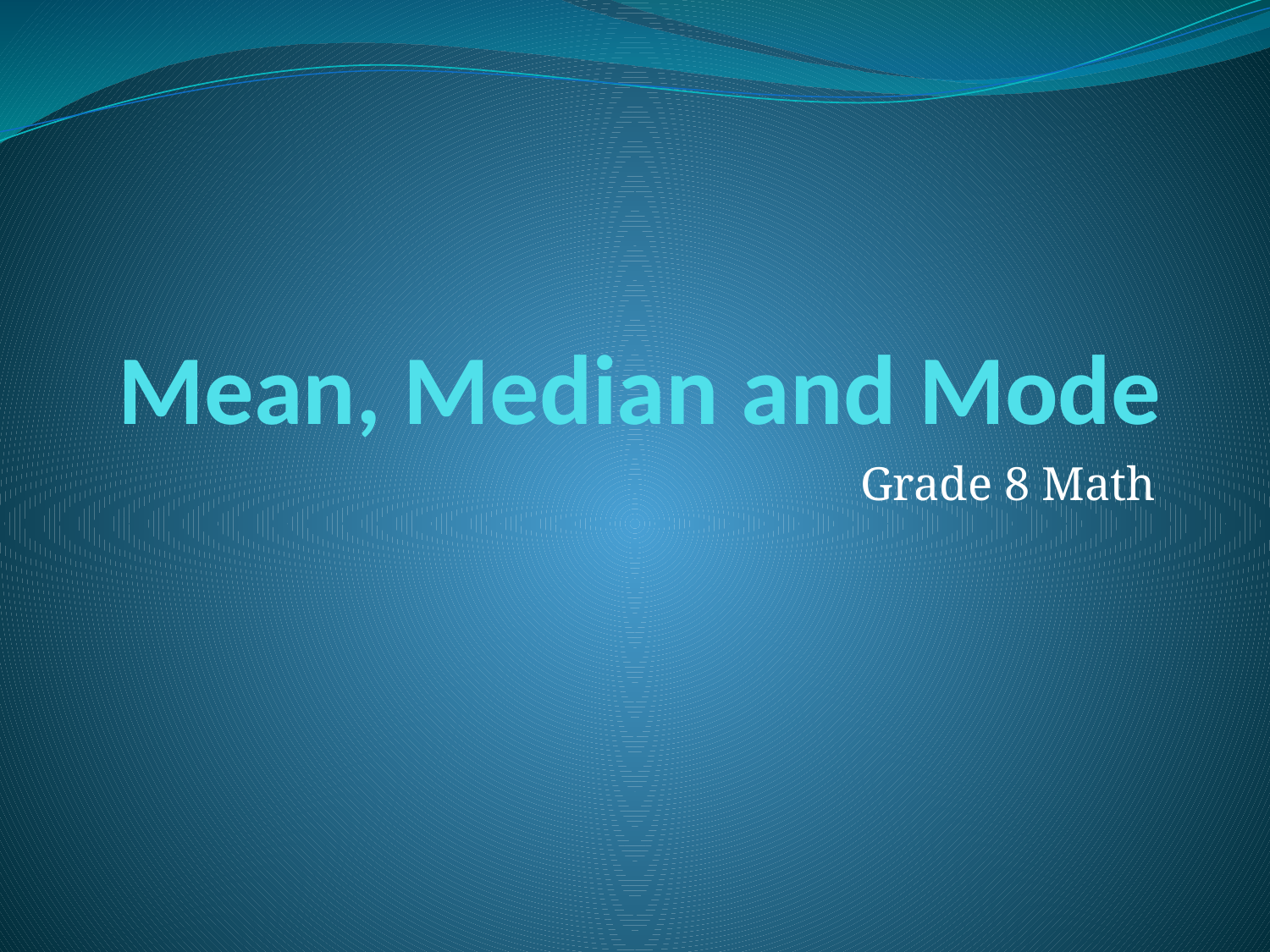

# Mean, Median and Mode
Grade 8 Math